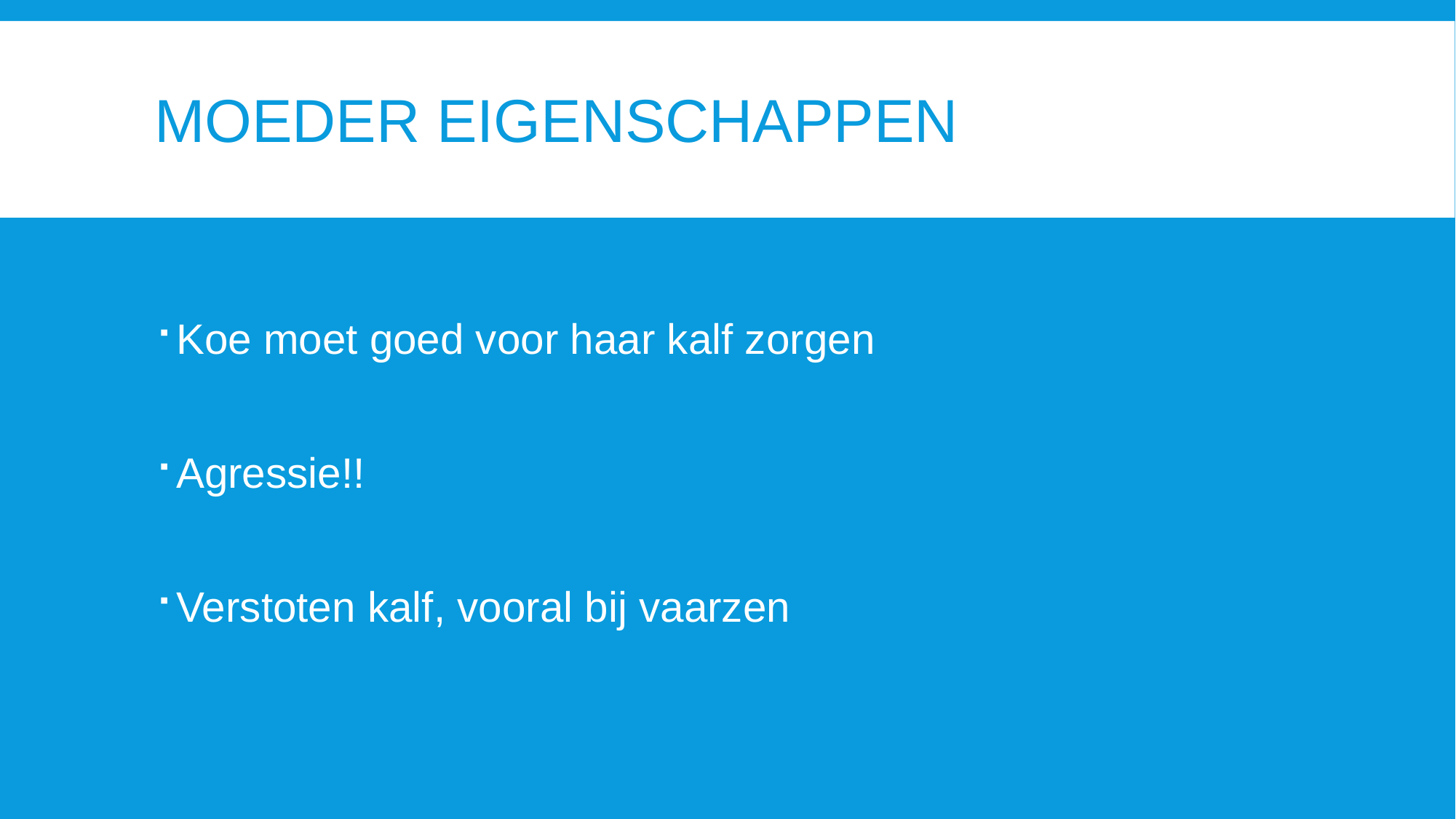

# Moeder eigenschappen

Koe moet goed voor haar kalf zorgen

Agressie!!

Verstoten kalf, vooral bij vaarzen